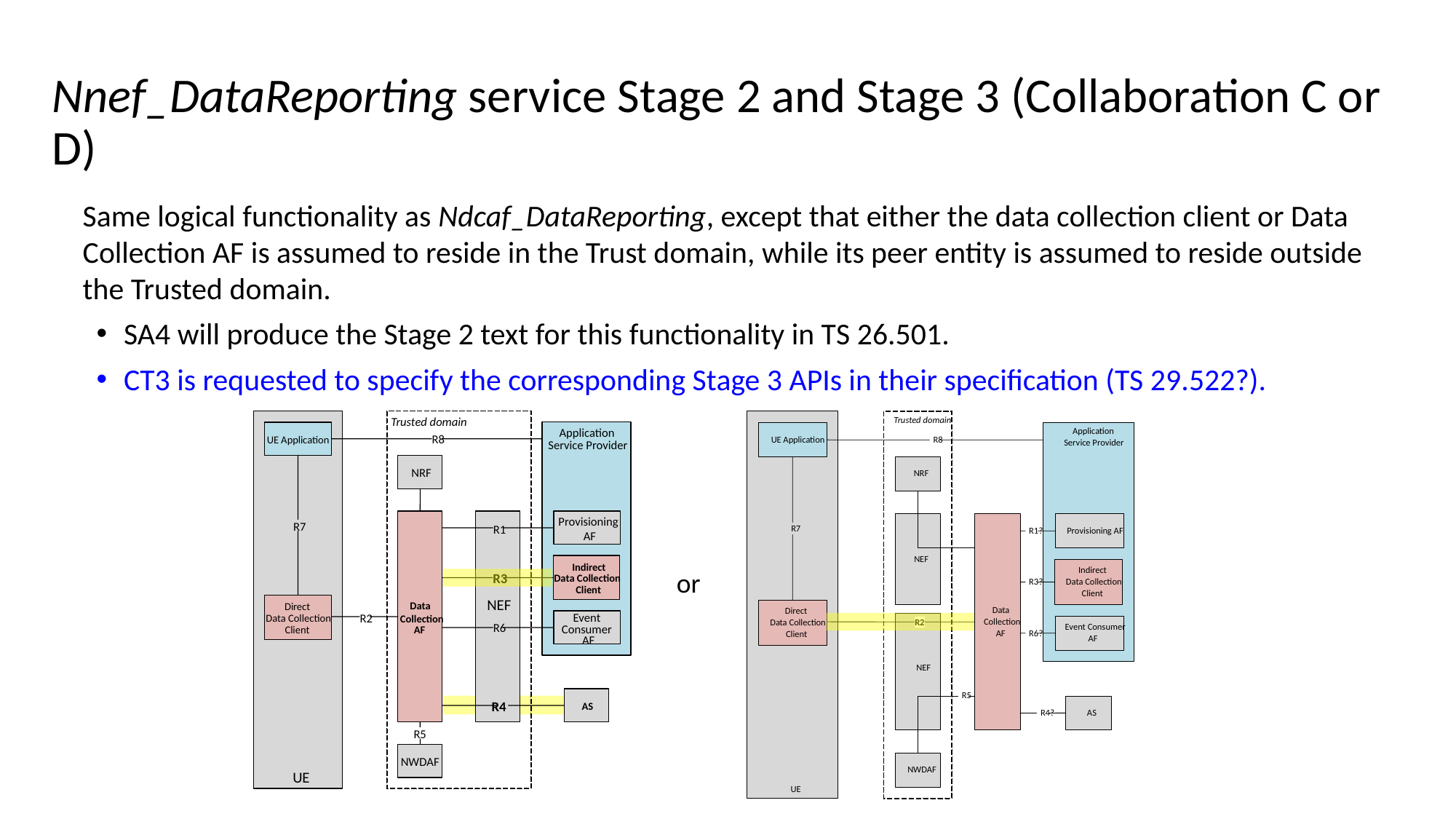

# Nnef_DataReporting service Stage 2 and Stage 3 (Collaboration C or D)
Same logical functionality as Ndcaf_DataReporting, except that either the data collection client or Data Collection AF is assumed to reside in the Trust domain, while its peer entity is assumed to reside outside the Trusted domain.
SA4 will produce the Stage 2 text for this functionality in TS 26.501.
CT3 is requested to specify the corresponding Stage 3 APIs in their specification (TS 29.522?).

Trusted domain

Application
R8
UE Application

Service Provider

NRF

Provisioning
 AF
R7

R1

Indirect
R3
Data Collection

Client
NEF

Data
Direct
R2

Data Collection
Collection
Event
Consumer

R6

Client
AF

AF

R4
AS

R5

NWDAF
UE

Trusted domain

Application
UE Application
R8

Service Provider

NRF

R7

Provisioning AF
R1
?

NEF

Indirect
R3
?
Data Collection

Client

Data
Direct

Collection

Data Collection
R2
Event Consumer

R6
?
AF

Client
AF

NEF

R5

R4
?

AS

NWDAF
UE

or